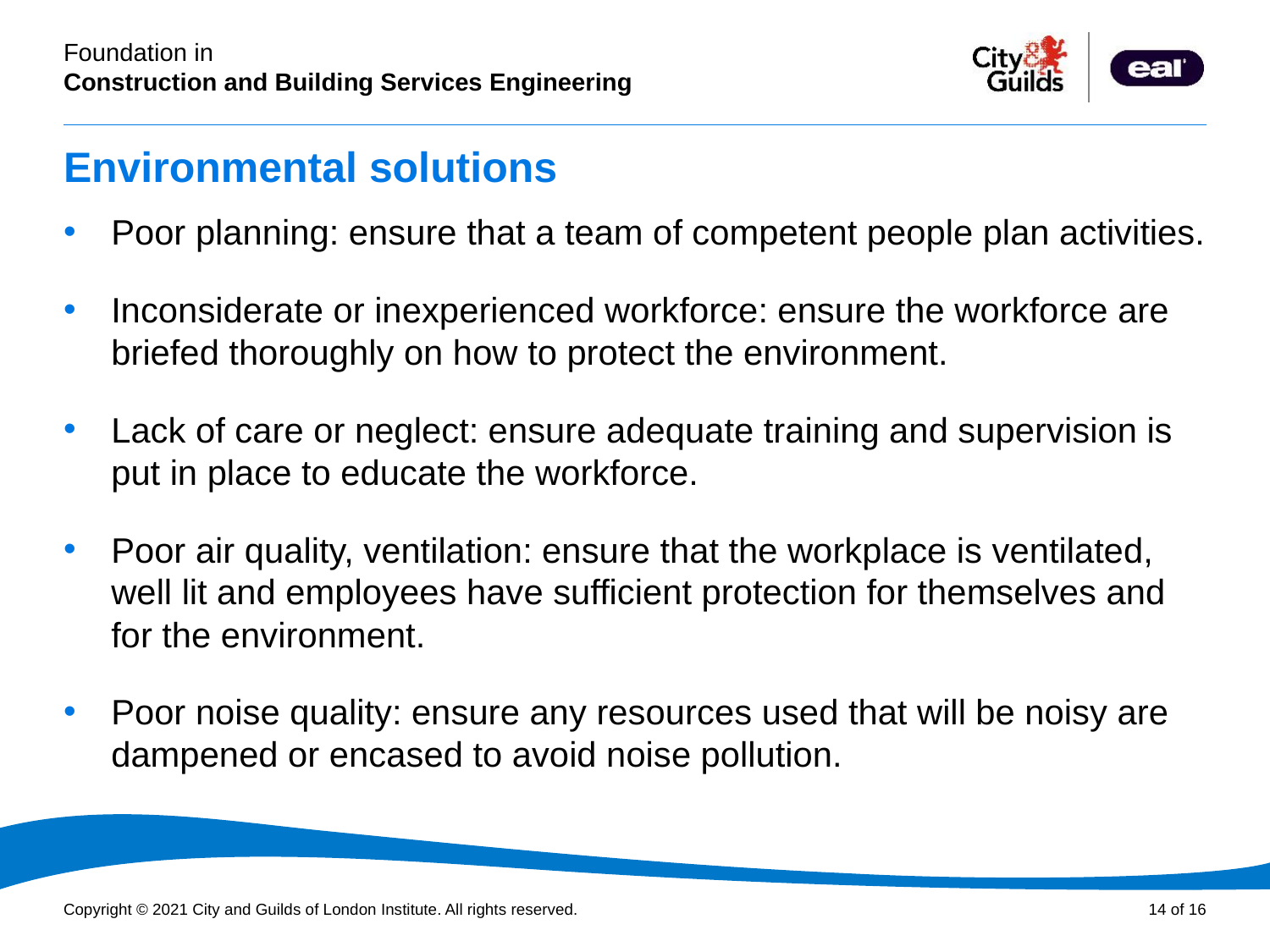

# Environmental solutions
Poor planning: ensure that a team of competent people plan activities.
Inconsiderate or inexperienced workforce: ensure the workforce are briefed thoroughly on how to protect the environment.
Lack of care or neglect: ensure adequate training and supervision is put in place to educate the workforce.
Poor air quality, ventilation: ensure that the workplace is ventilated, well lit and employees have sufficient protection for themselves and for the environment.
Poor noise quality: ensure any resources used that will be noisy are dampened or encased to avoid noise pollution.